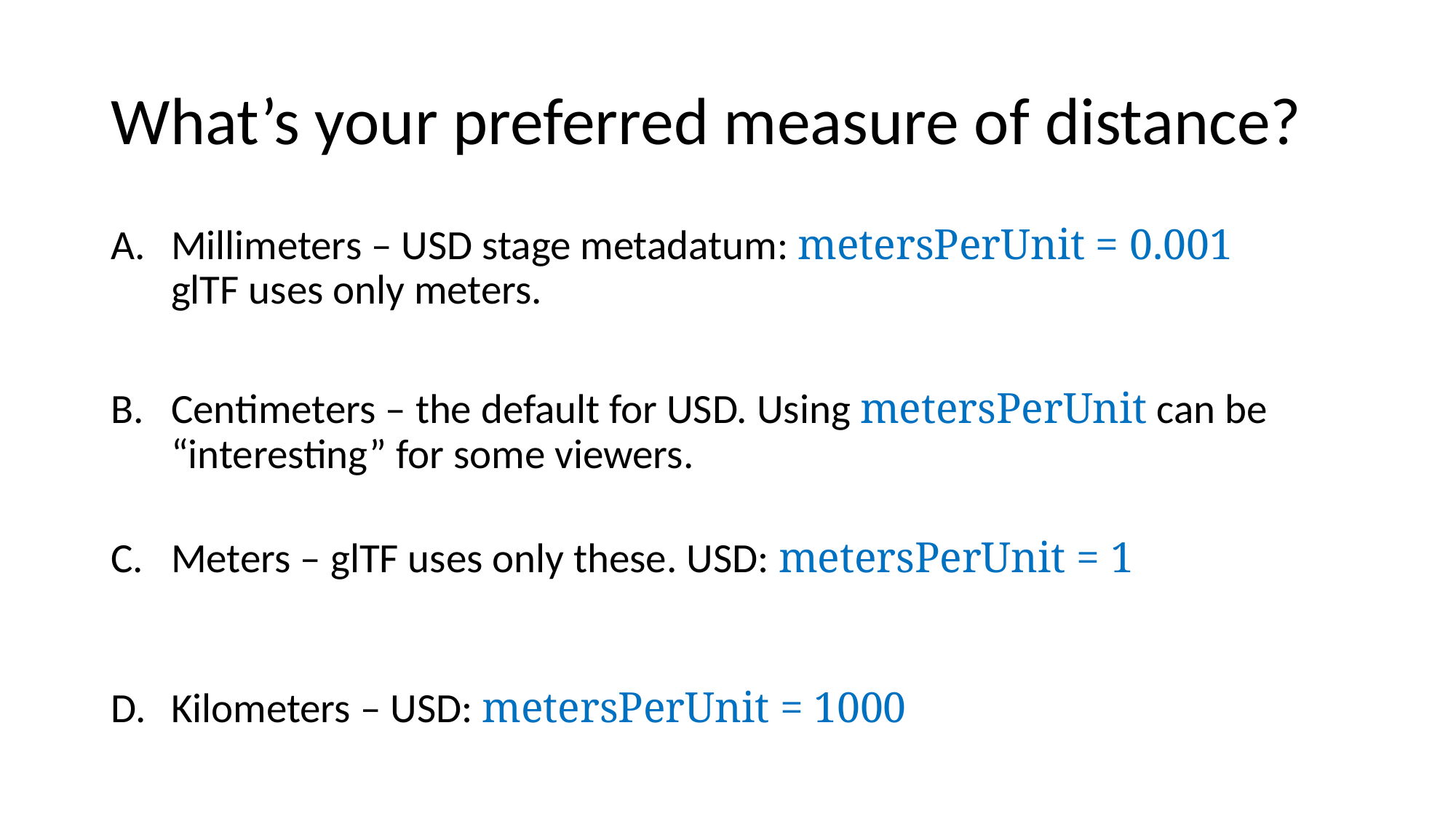

# What’s your preferred measure of distance?
Millimeters – USD stage metadatum: metersPerUnit = 0.001
glTF uses only meters.

Centimeters – the default for USD. Using metersPerUnit can be “interesting” for some viewers.
Meters – glTF uses only these. USD: metersPerUnit = 1
Kilometers – USD: metersPerUnit = 1000